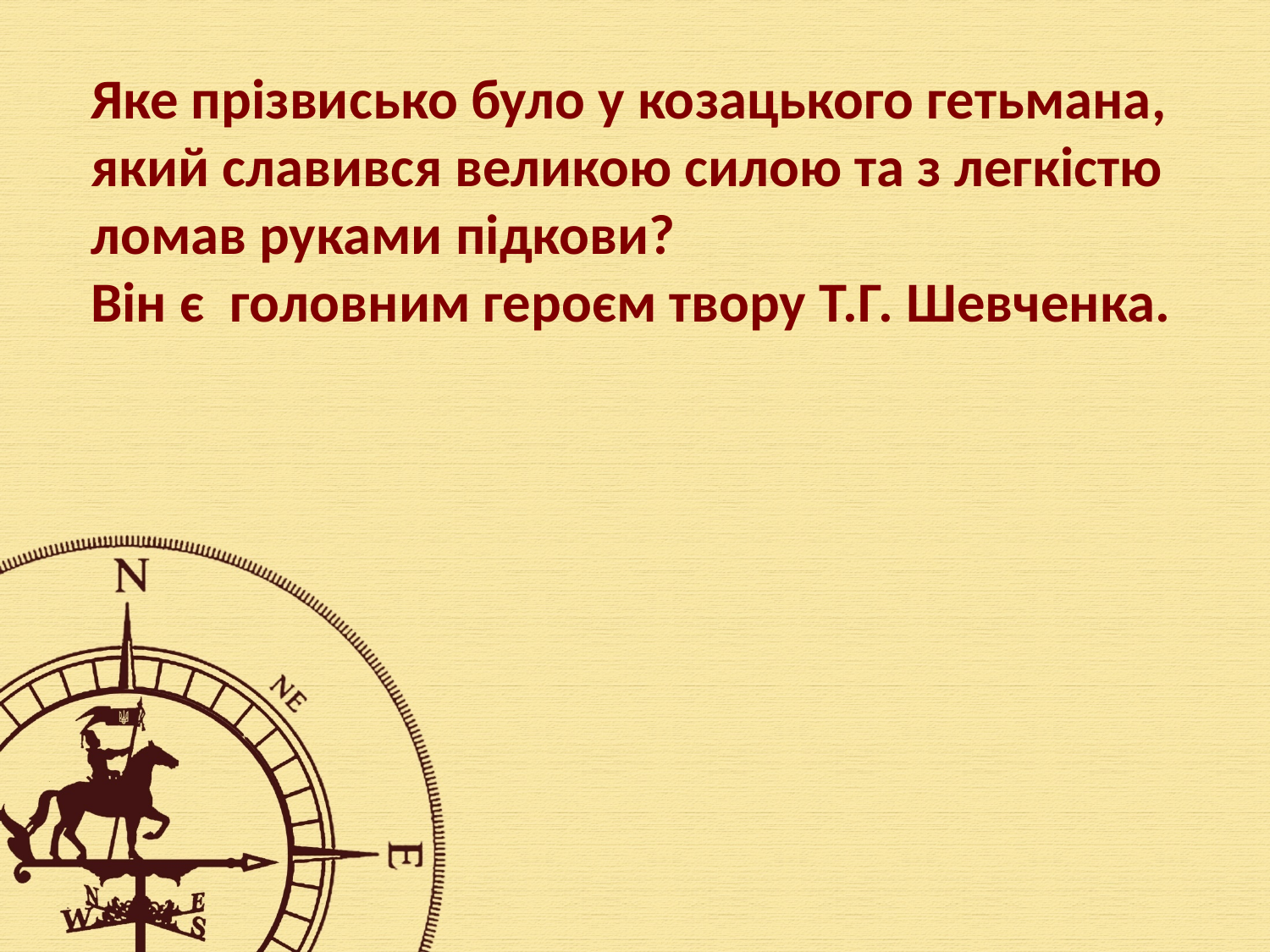

Яке прізвисько було у козацького гетьмана, який славився великою силою та з легкістю ломав руками підкови?
Він є  головним героєм твору Т.Г. Шевченка.